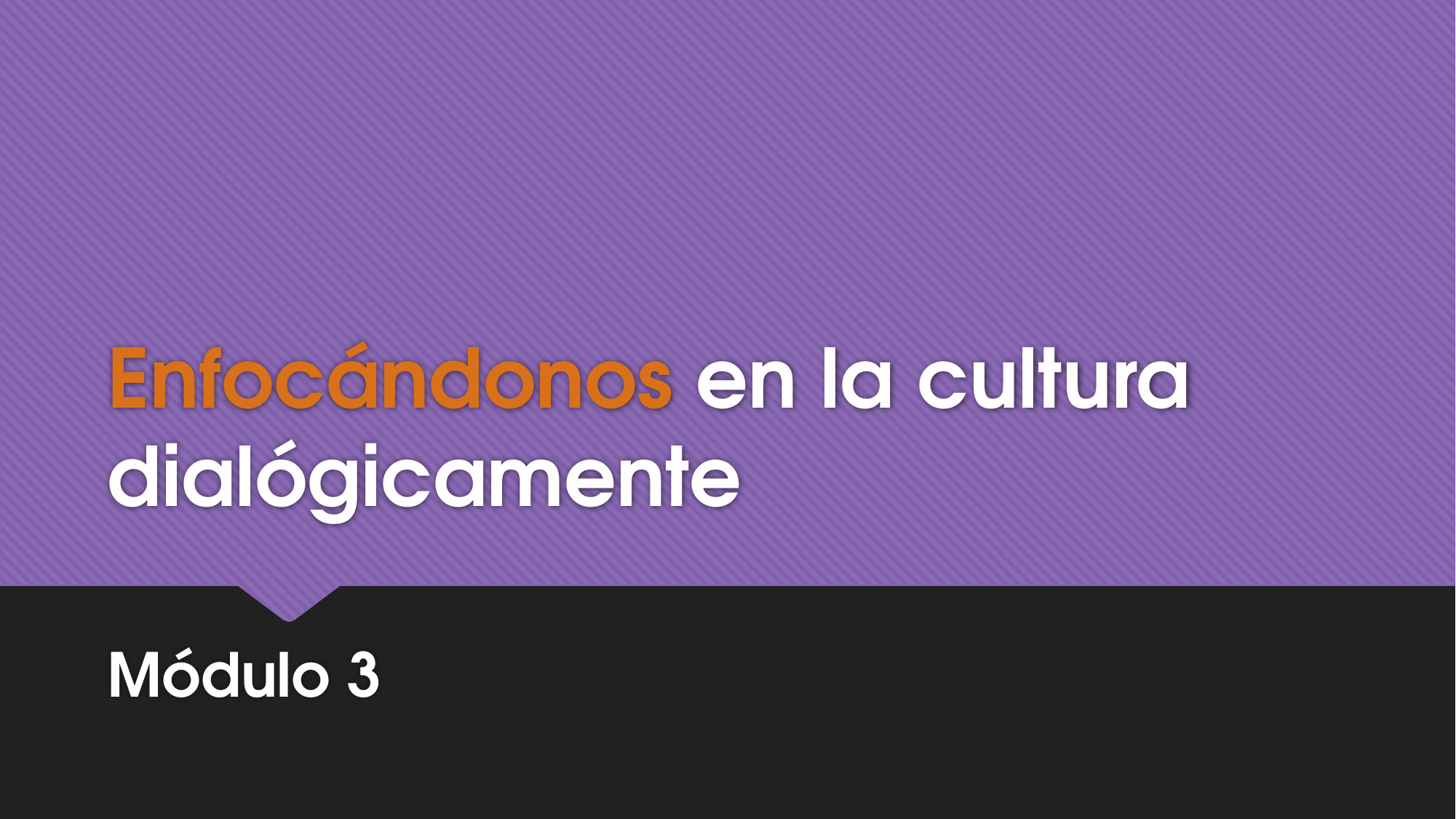

# Enfocándonos en la cultura dialógicamente
Módulo 3